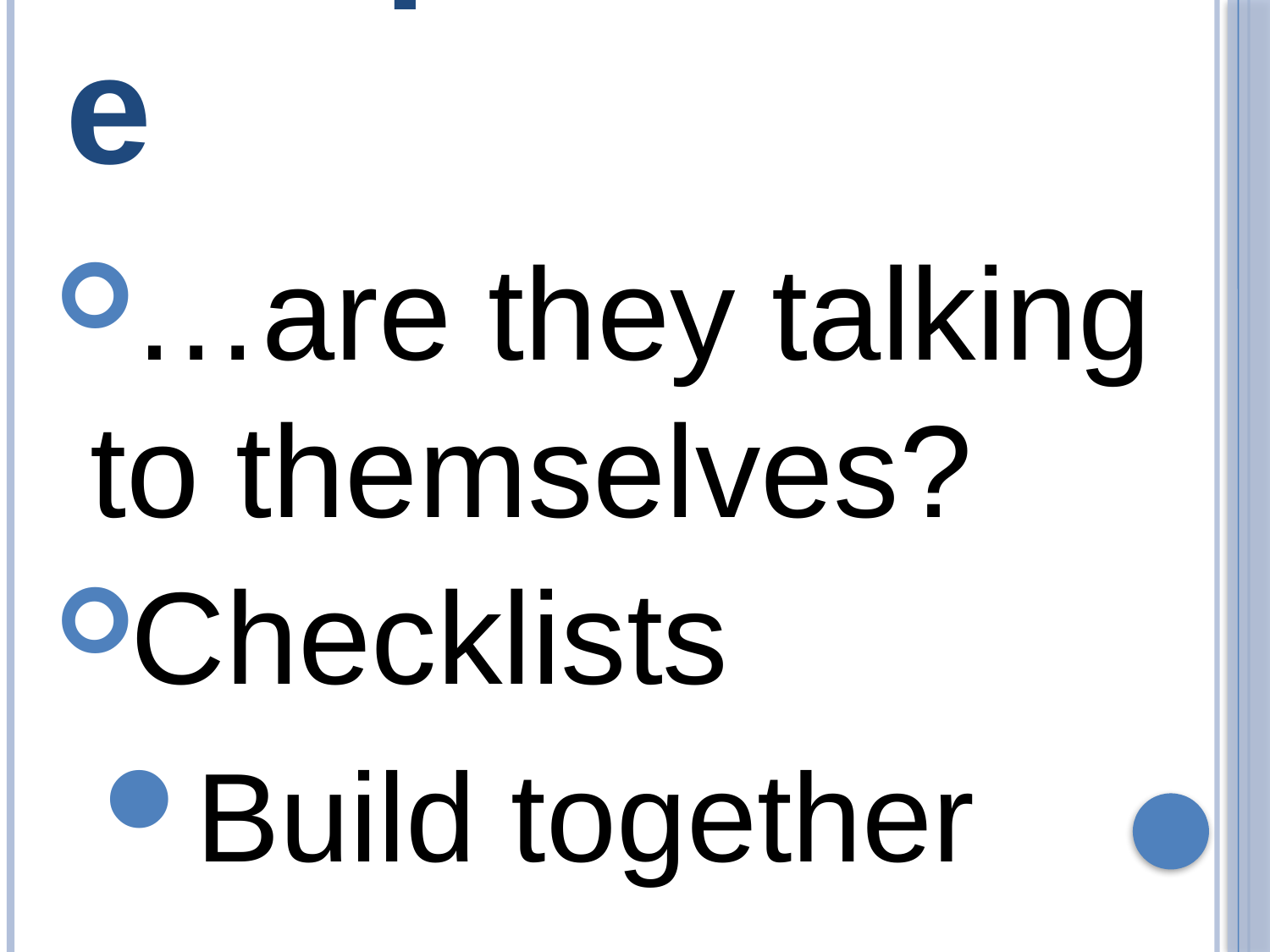

# Independence
…are they talking to themselves?
Checklists
Build together